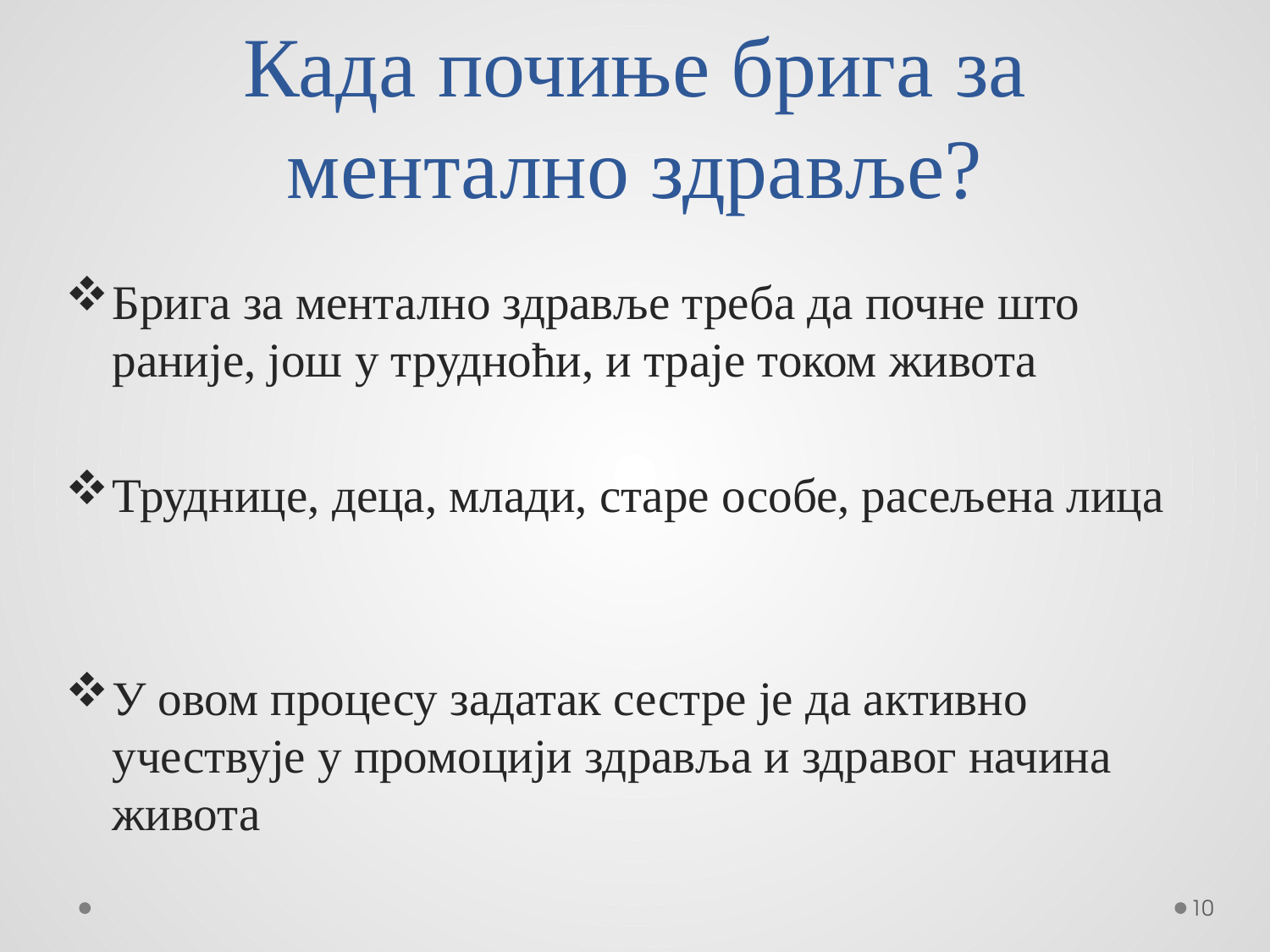

# Када почиње брига за ментално здравље?
Брига за ментално здравље треба да почне што раније, још у трудноћи, и траје током живота

Труднице, деца, млади, старе особе, расељена лица

У овом процесу задатак сестре је да активно учествује у промоцији здравља и здравог начина живота

10